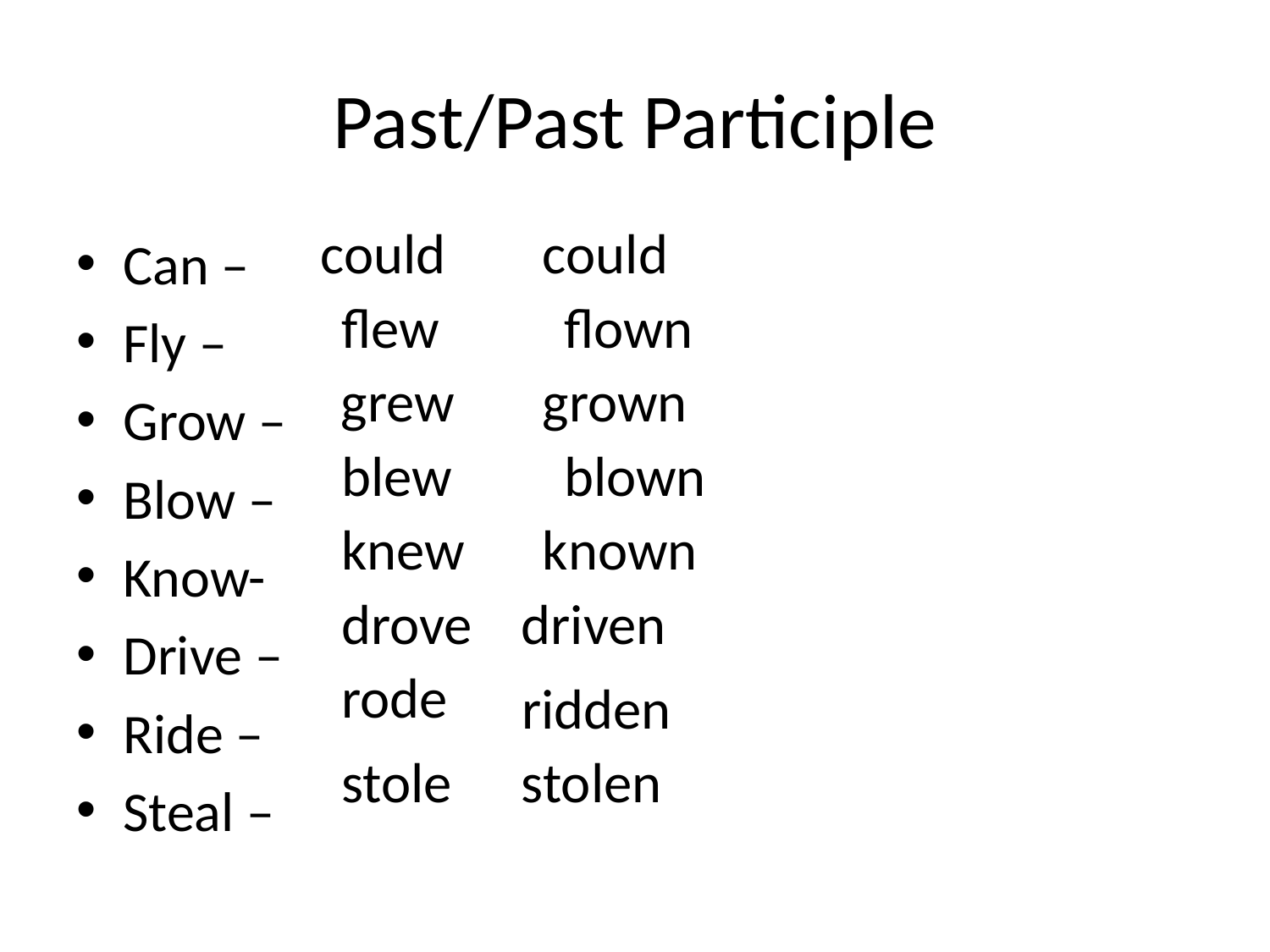

# Past/Past Participle
could
could
Can –
Fly –
Grow –
Blow –
Know-
Drive –
Ride –
Steal –

flew
flown
grew
grown
blew
blown
knew
known
drove
driven
rode
ridden
stole
stolen